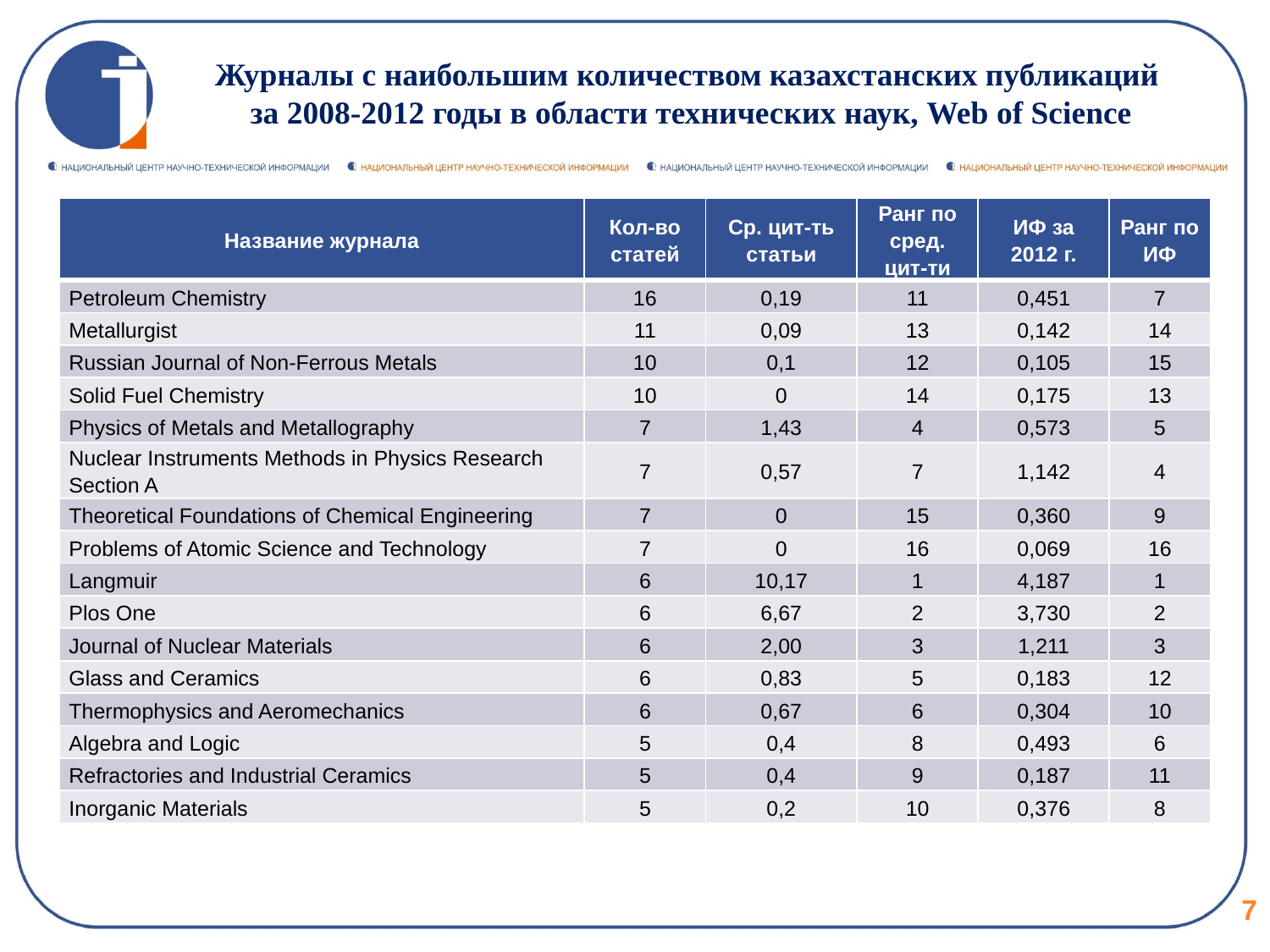

Журналы с наибольшим количеством казахстанских публикаций
за 2008-2012 годы в области технических наук, Web of Science
| Название журнала | Кол-во статей | Ср. цит-ть статьи | Ранг по сред. цит-ти | ИФ за 2012 г. | Ранг по ИФ |
| --- | --- | --- | --- | --- | --- |
| Petroleum Chemistry | 16 | 0,19 | 11 | 0,451 | 7 |
| Metallurgist | 11 | 0,09 | 13 | 0,142 | 14 |
| Russian Journal of Non-Ferrous Metals | 10 | 0,1 | 12 | 0,105 | 15 |
| Solid Fuel Chemistry | 10 | 0 | 14 | 0,175 | 13 |
| Physics of Metals and Metallography | 7 | 1,43 | 4 | 0,573 | 5 |
| Nuclear Instruments Methods in Physics Research Section A | 7 | 0,57 | 7 | 1,142 | 4 |
| Theoretical Foundations of Chemical Engineering | 7 | 0 | 15 | 0,360 | 9 |
| Problems of Atomic Science and Technology | 7 | 0 | 16 | 0,069 | 16 |
| Langmuir | 6 | 10,17 | 1 | 4,187 | 1 |
| Plos One | 6 | 6,67 | 2 | 3,730 | 2 |
| Journal of Nuclear Materials | 6 | 2,00 | 3 | 1,211 | 3 |
| Glass and Ceramics | 6 | 0,83 | 5 | 0,183 | 12 |
| Thermophysics and Aeromechanics | 6 | 0,67 | 6 | 0,304 | 10 |
| Algebra and Logic | 5 | 0,4 | 8 | 0,493 | 6 |
| Refractories and Industrial Ceramics | 5 | 0,4 | 9 | 0,187 | 11 |
| Inorganic Materials | 5 | 0,2 | 10 | 0,376 | 8 |
7